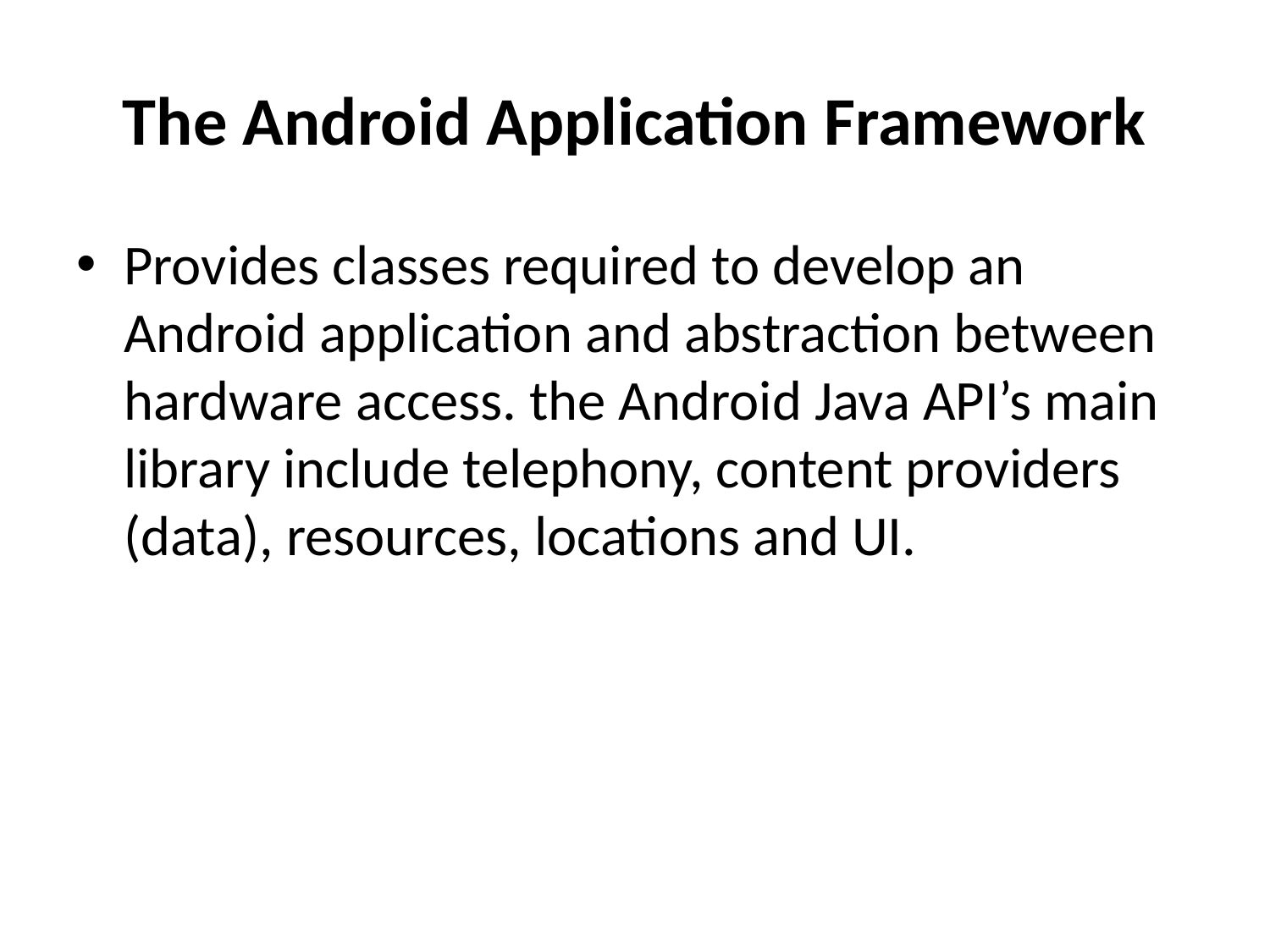

# The Android Application Framework
Provides classes required to develop an Android application and abstraction between hardware access. the Android Java API’s main library include telephony, content providers (data), resources, locations and UI.